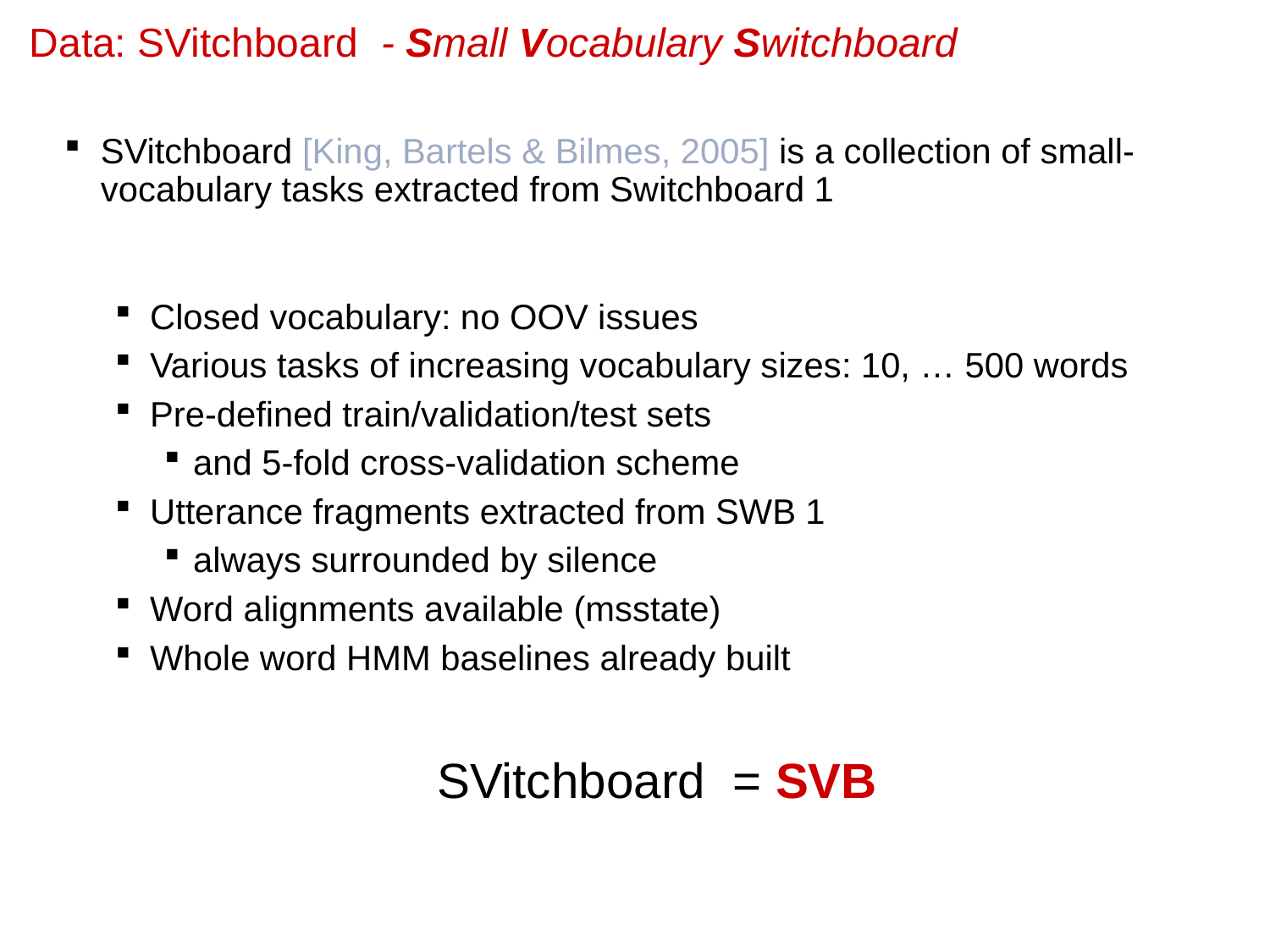

# Data: SVitchboard  - Small Vocabulary Switchboard
SVitchboard [King, Bartels & Bilmes, 2005] is a collection of small-vocabulary tasks extracted from Switchboard 1

Closed vocabulary: no OOV issues
Various tasks of increasing vocabulary sizes: 10, … 500 words
Pre-defined train/validation/test sets
and 5-fold cross-validation scheme
Utterance fragments extracted from SWB 1
always surrounded by silence
Word alignments available (msstate)
Whole word HMM baselines already built

SVitchboard  = SVB